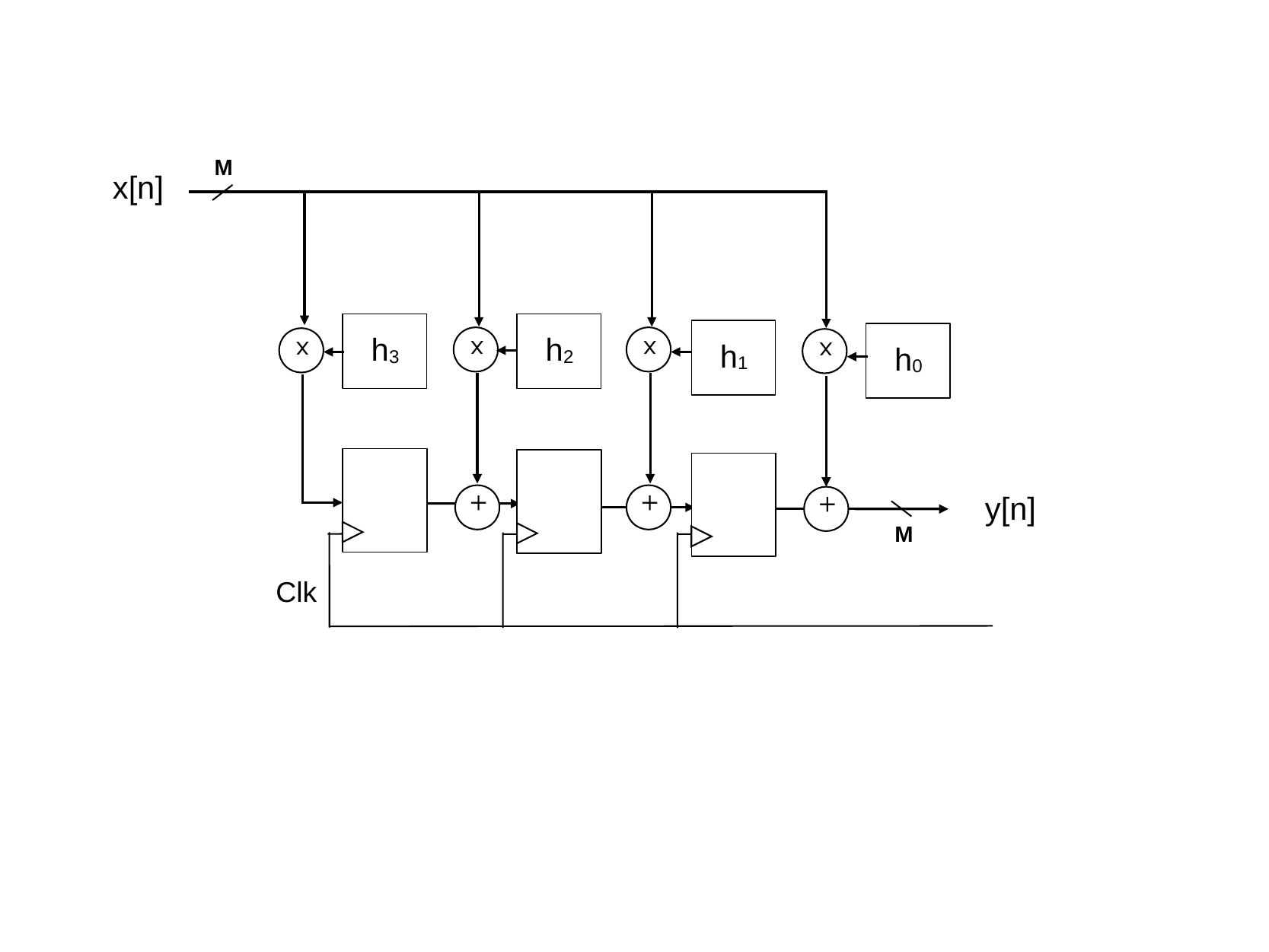

M
x[n]

h3

h2

h1

h0
x

x

x

x

+

+

+
y[n]
M

Clk